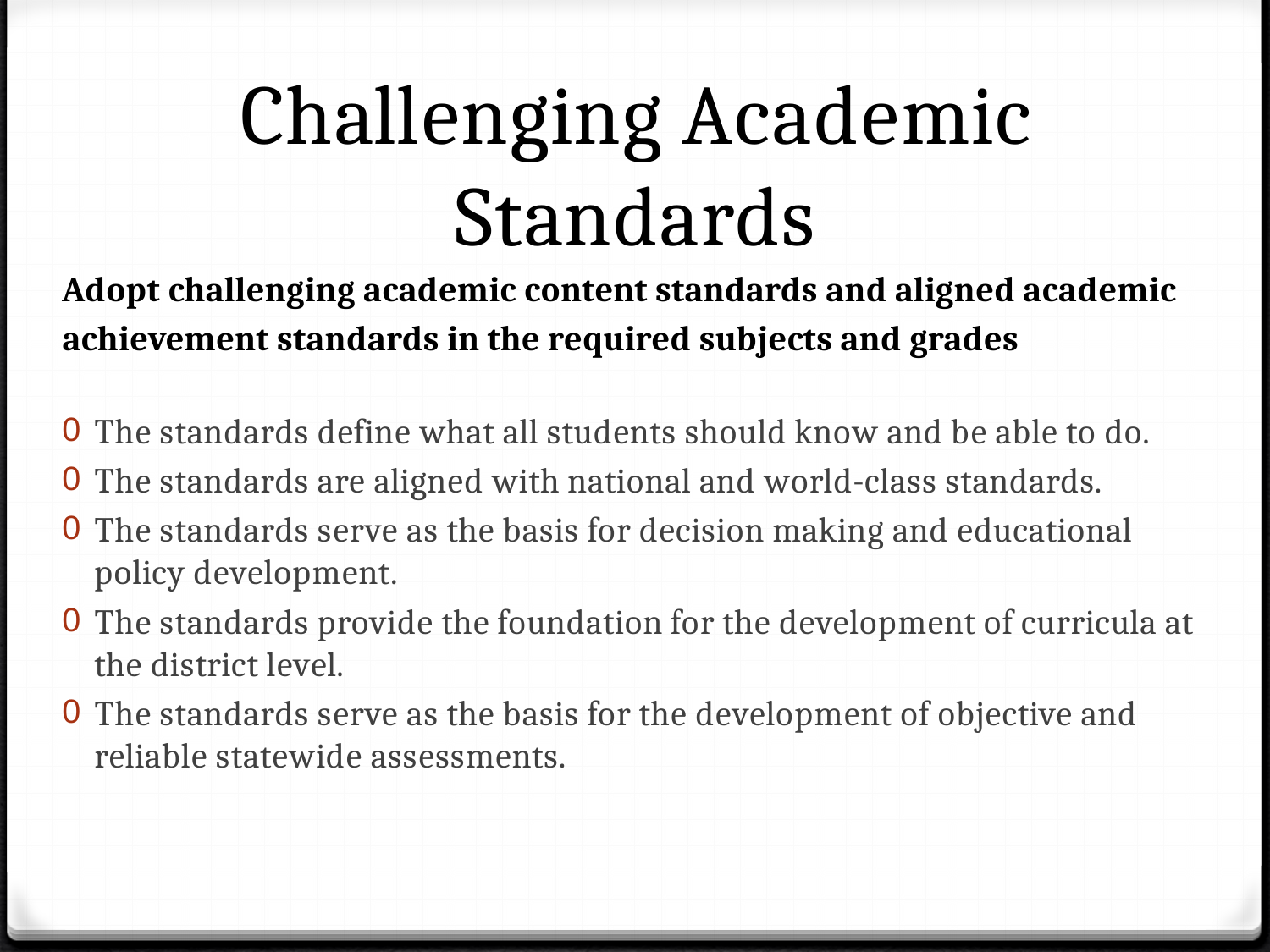

# Challenging Academic Standards
Adopt challenging academic content standards and aligned academic achievement standards in the required subjects and grades

The standards define what all students should know and be able to do.
The standards are aligned with national and world-class standards.
The standards serve as the basis for decision making and educational policy development.
The standards provide the foundation for the development of curricula at the district level.
The standards serve as the basis for the development of objective and reliable statewide assessments.